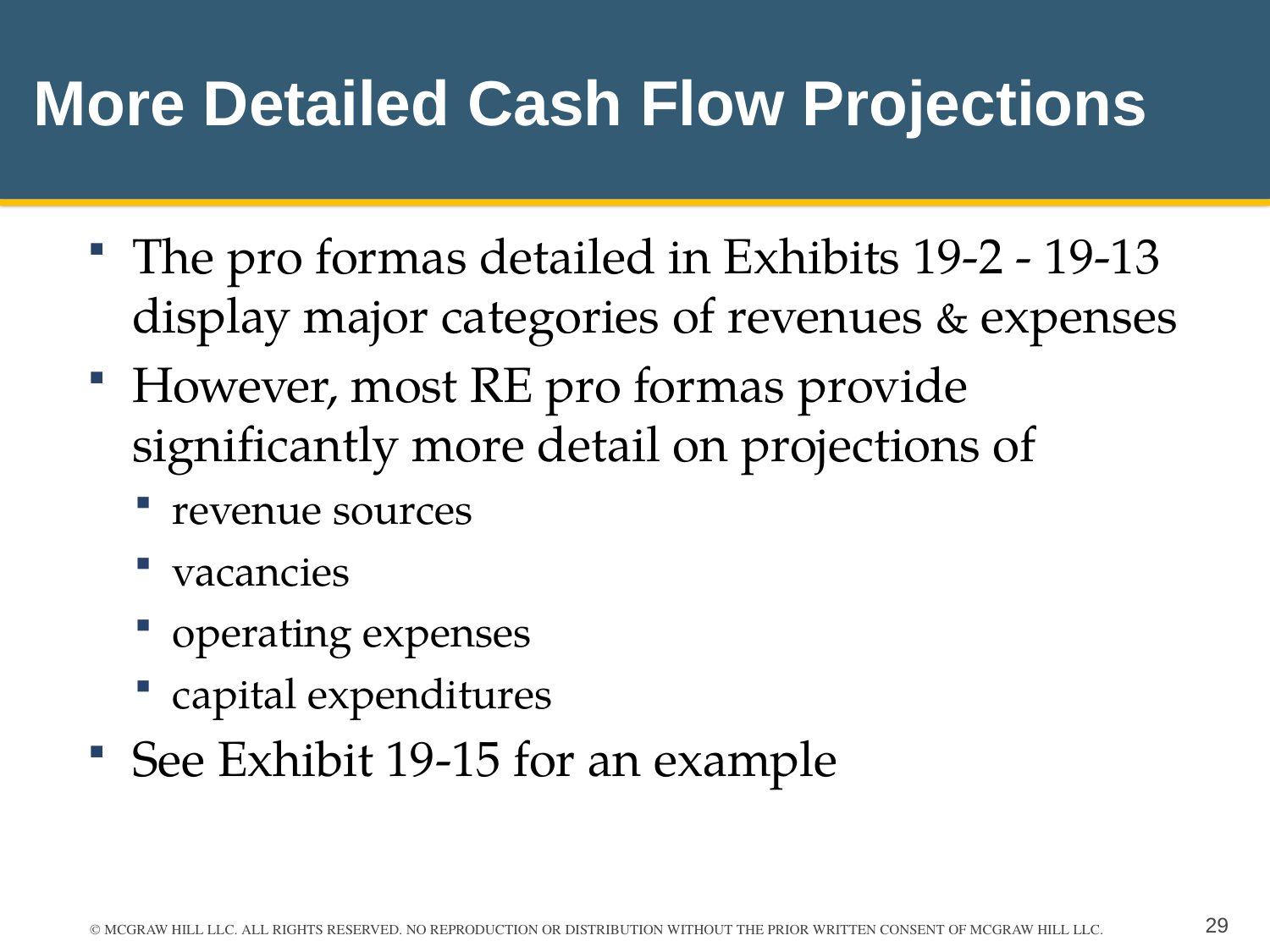

# More Detailed Cash Flow Projections
The pro formas detailed in Exhibits 19-2 - 19-13 display major categories of revenues & expenses
However, most RE pro formas provide significantly more detail on projections of
revenue sources
vacancies
operating expenses
capital expenditures
See Exhibit 19-15 for an example
© MCGRAW HILL LLC. ALL RIGHTS RESERVED. NO REPRODUCTION OR DISTRIBUTION WITHOUT THE PRIOR WRITTEN CONSENT OF MCGRAW HILL LLC.
29